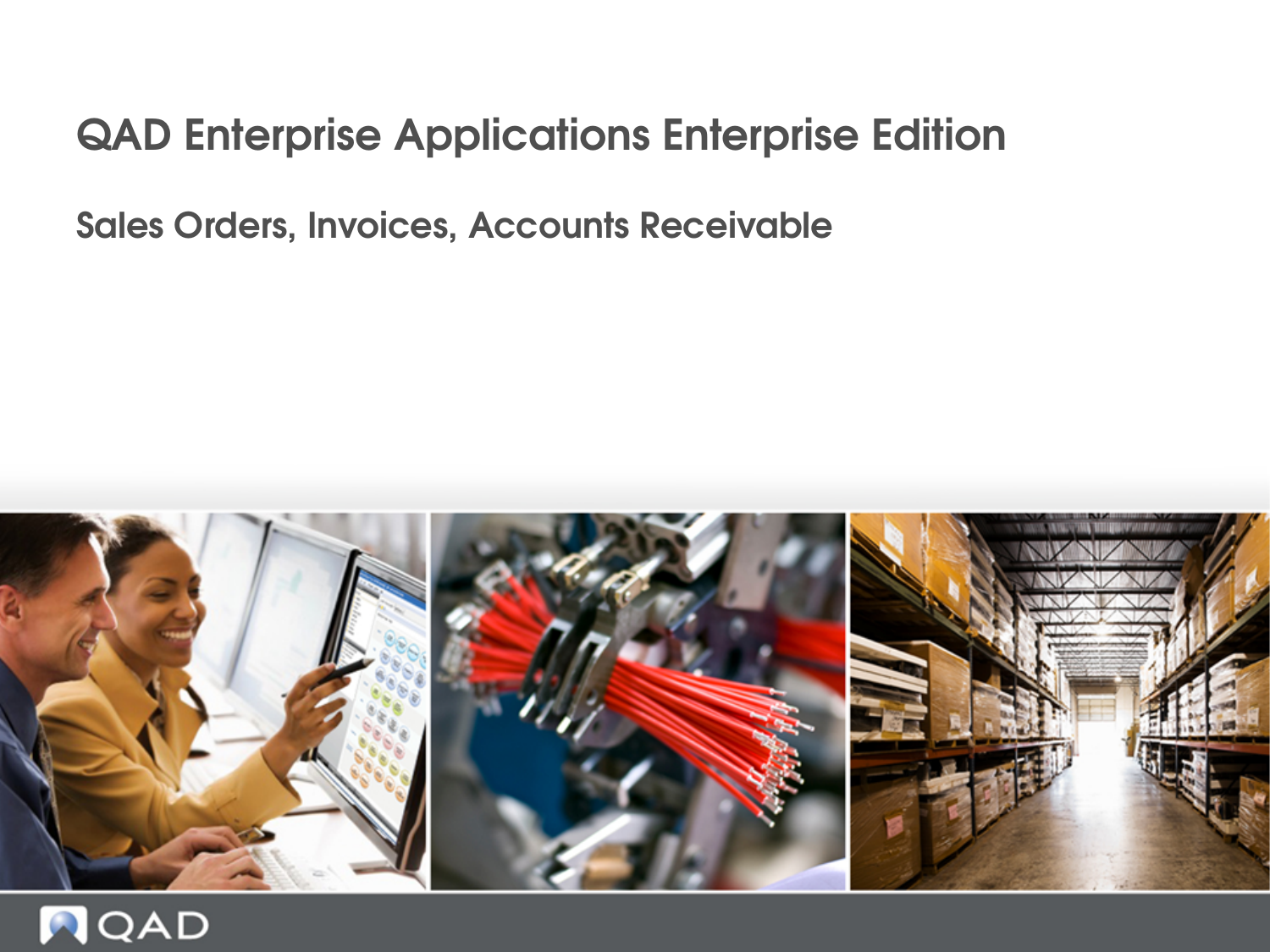

# QAD Enterprise Applications Enterprise Edition
Sales Orders, Invoices, Accounts Receivable